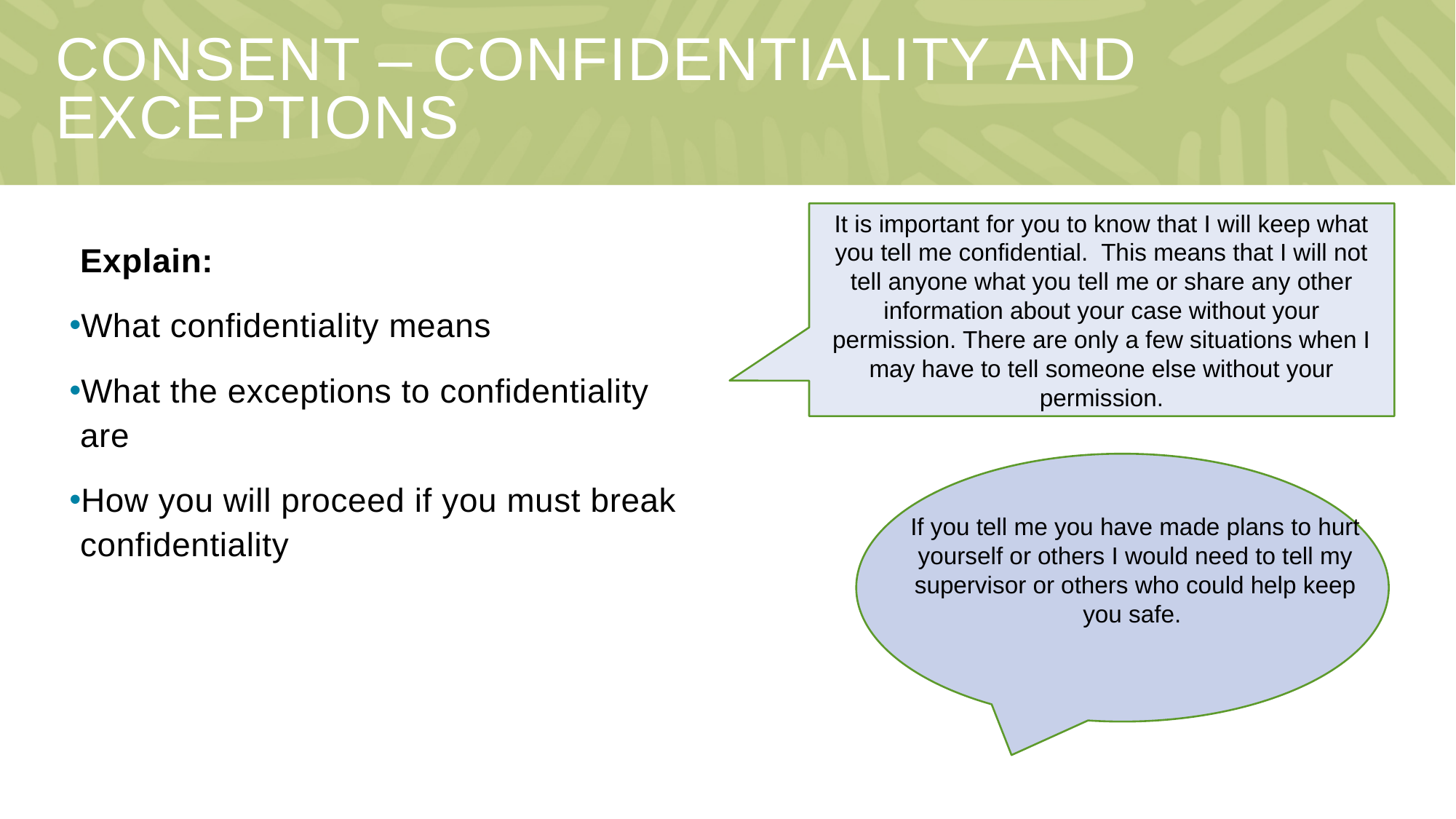

# Consent – Confidentiality and exceptions
It is important for you to know that I will keep what you tell me confidential.  This means that I will not tell anyone what you tell me or share any other information about your case without your permission. There are only a few situations when I may have to tell someone else without your permission.
Explain:
What confidentiality means
What the exceptions to confidentiality are
How you will proceed if you must break confidentiality

If you tell me you have made plans to hurt yourself or others I would need to tell my supervisor or others who could help keep you safe.